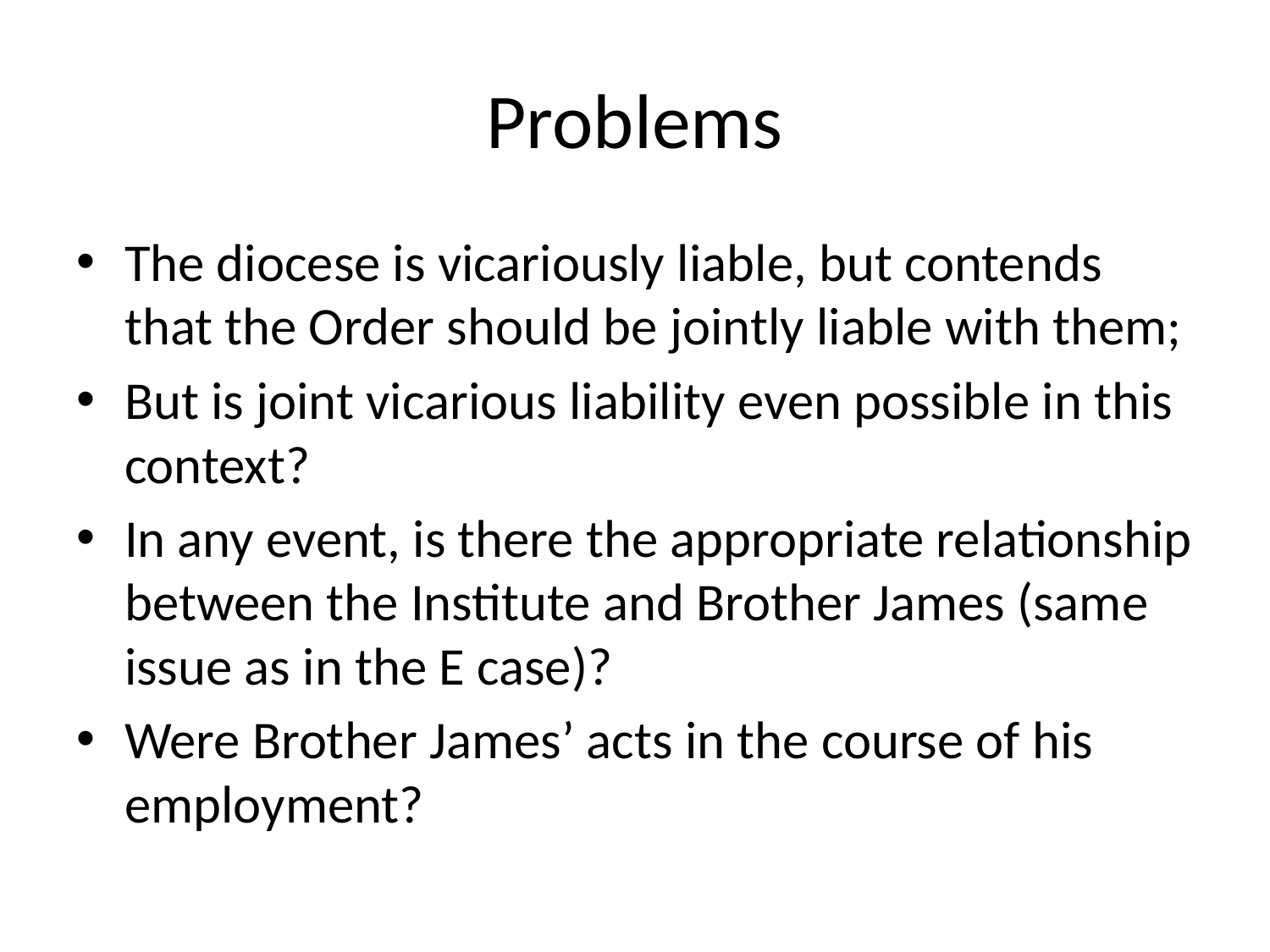

# Problems
The diocese is vicariously liable, but contends that the Order should be jointly liable with them;
But is joint vicarious liability even possible in this context?
In any event, is there the appropriate relationship between the Institute and Brother James (same issue as in the E case)?
Were Brother James’ acts in the course of his employment?